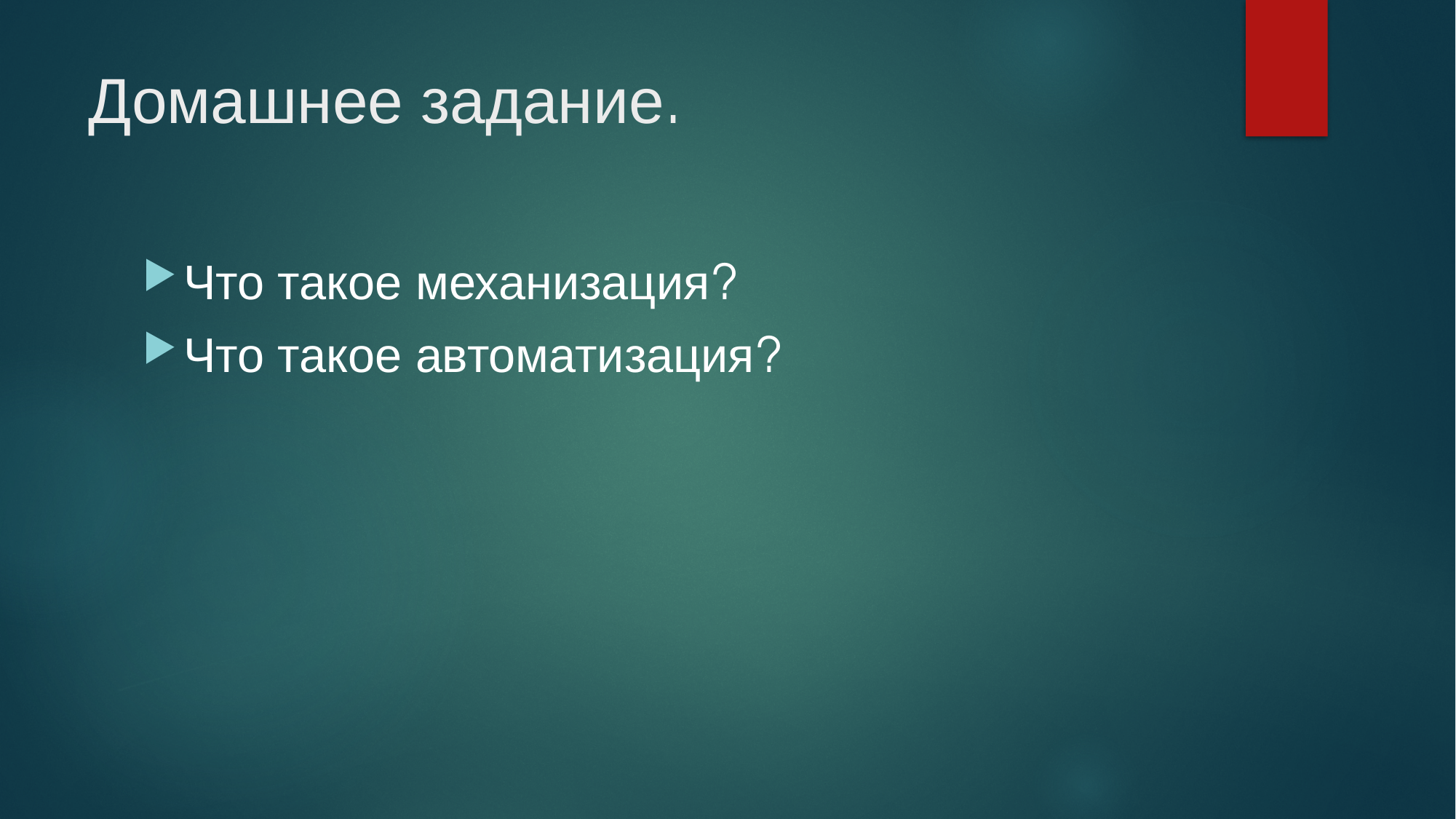

# Домашнее задание.
Что такое механизация?
Что такое автоматизация?